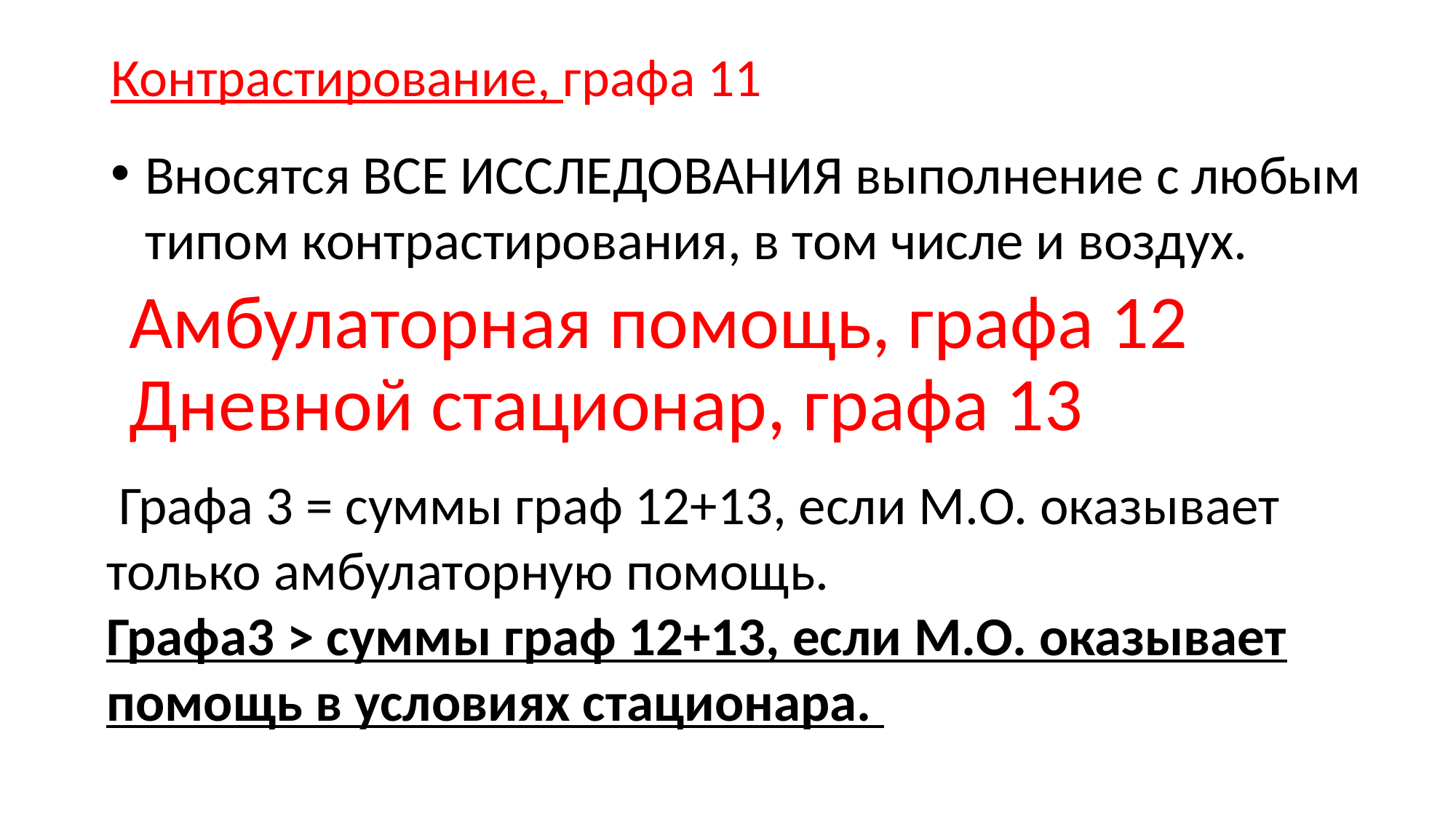

# Контрастирование, графа 11
Вносятся ВСЕ ИССЛЕДОВАНИЯ выполнение с любым типом контрастирования, в том числе и воздух.
Амбулаторная помощь, графа 12
Дневной стационар, графа 13
 Графа 3 = суммы граф 12+13, если М.О. оказывает только амбулаторную помощь.
Графа3 > суммы граф 12+13, если М.О. оказывает помощь в условиях стационара.